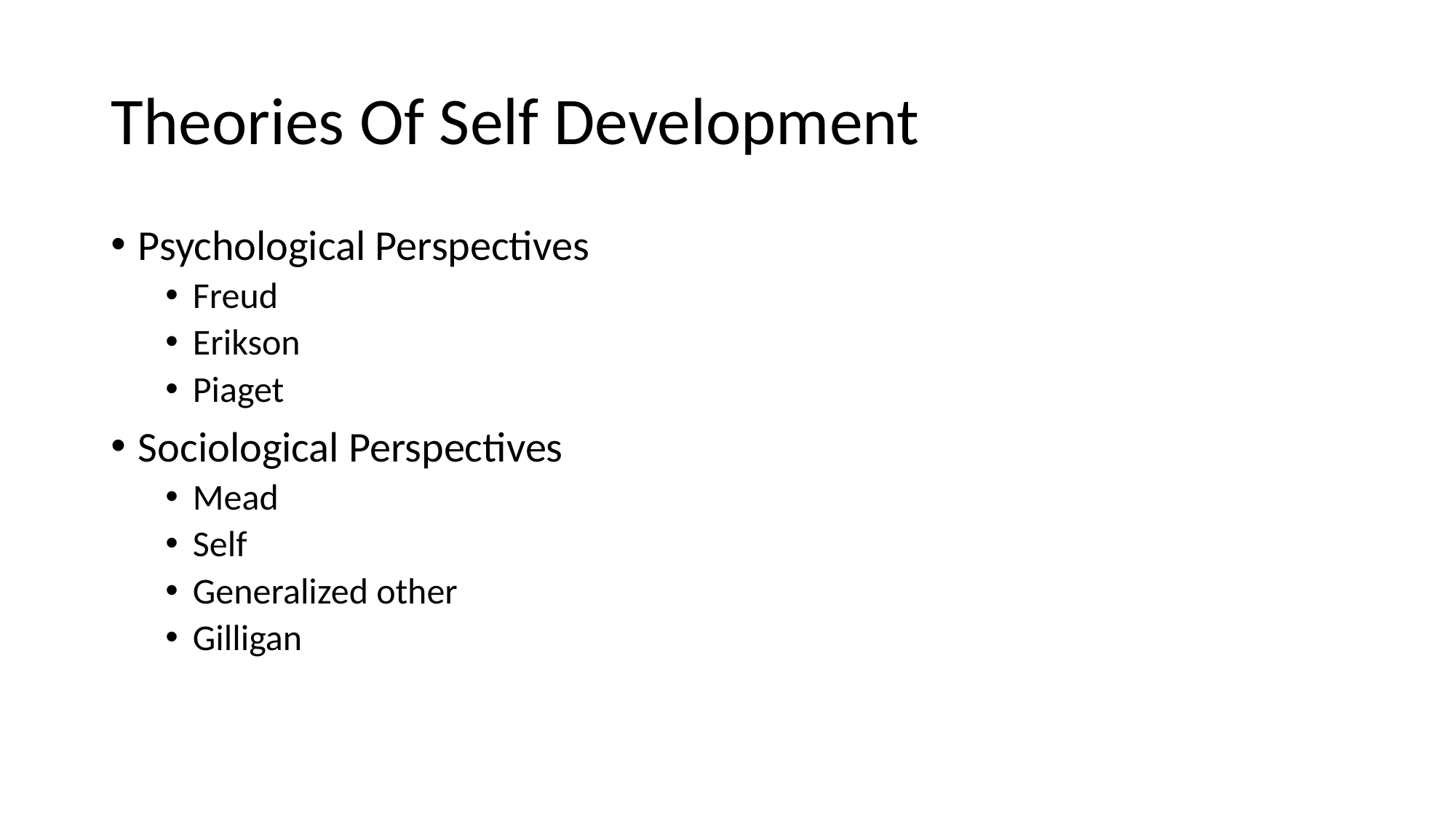

# Theories Of Self Development
Psychological Perspectives
Freud
Erikson
Piaget
Sociological Perspectives
Mead
Self
Generalized other
Gilligan